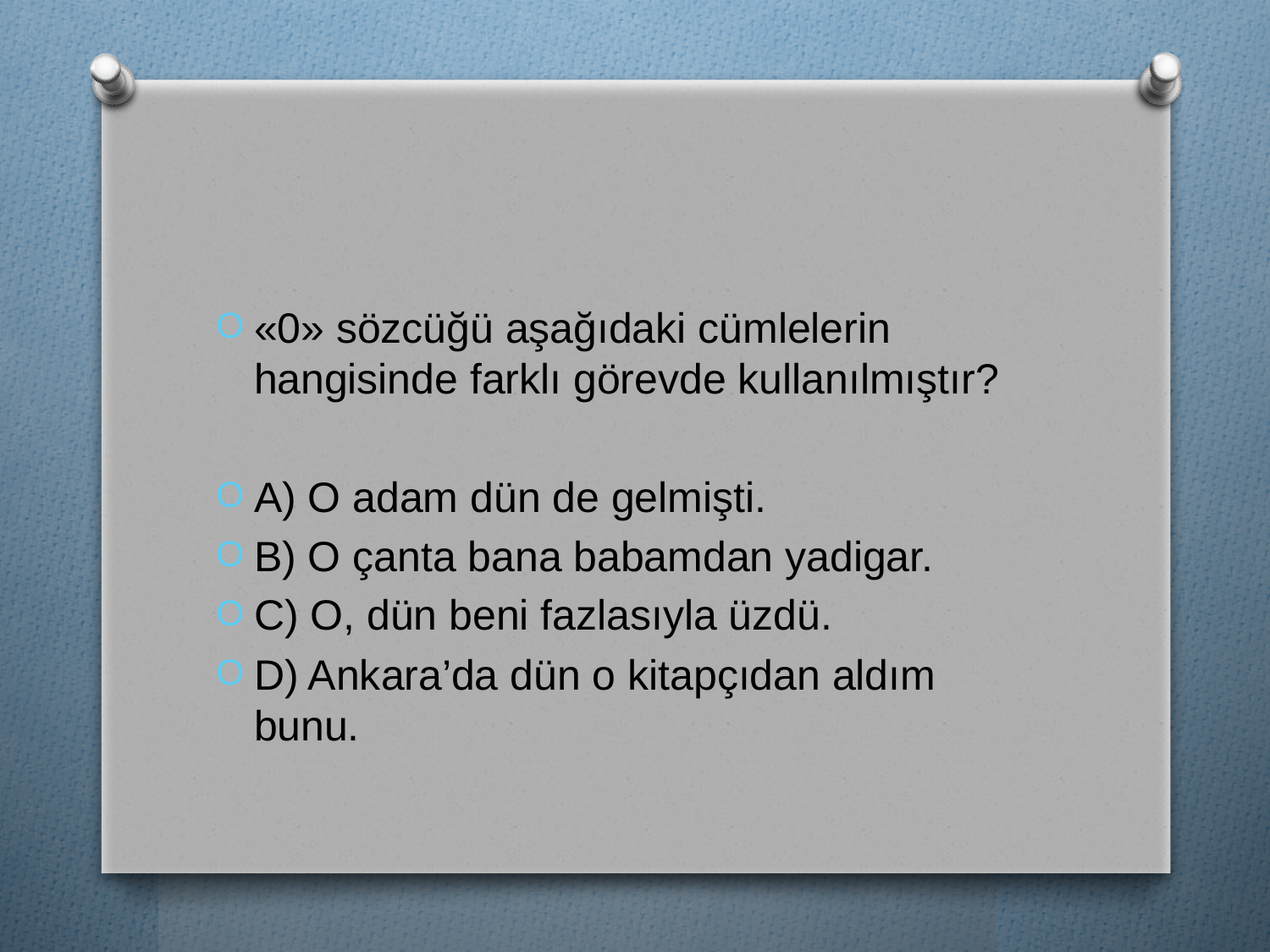

#
«0» sözcüğü aşağıdaki cümlelerin hangisinde farklı görevde kullanılmıştır?

A) O adam dün de gelmişti.
B) O çanta bana babamdan yadigar.
C) O, dün beni fazlasıyla üzdü.
D) Ankara’da dün o kitapçıdan aldım bunu.